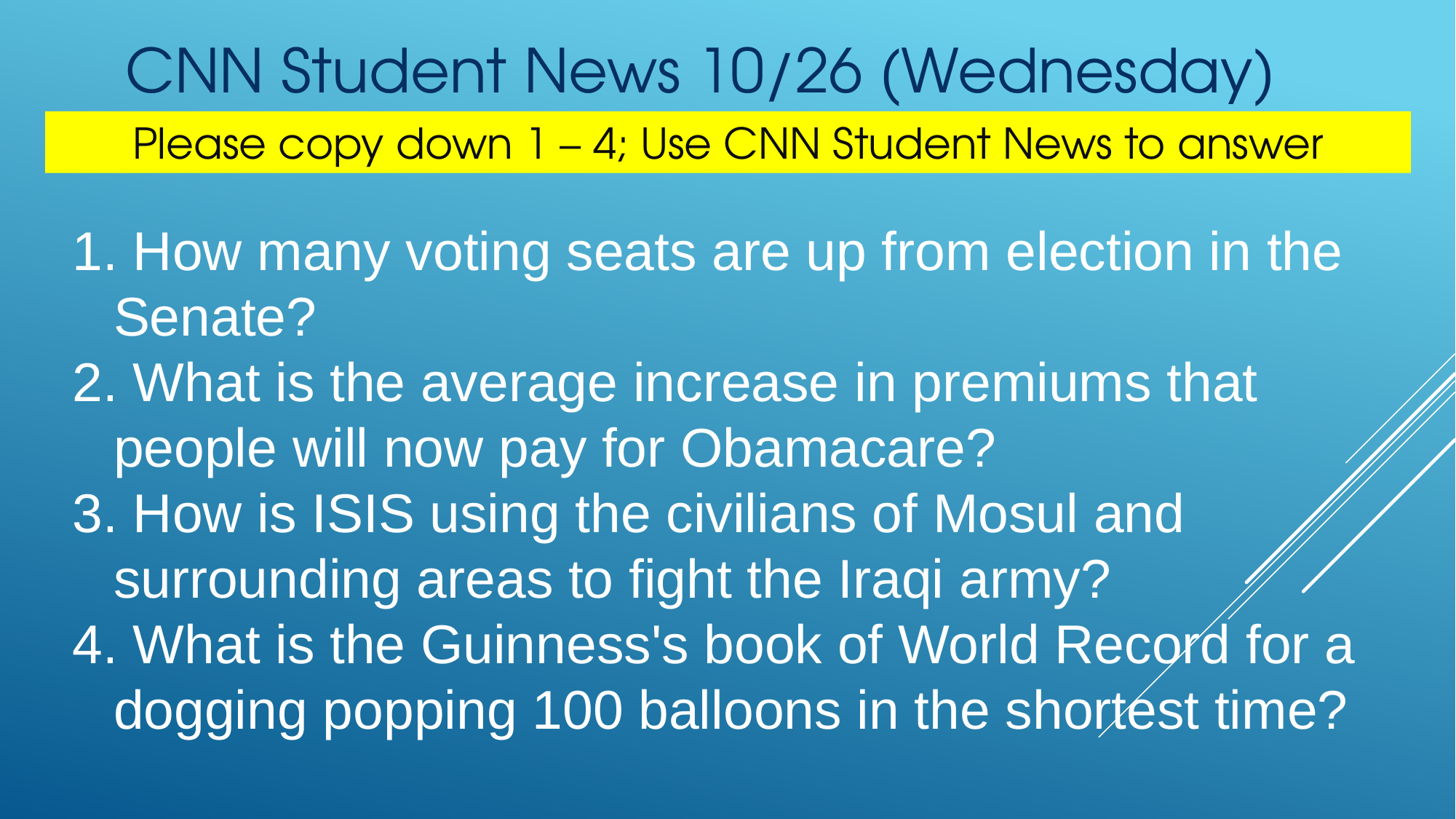

CNN Student News 10/26 (Wednesday)
Please copy down 1 – 4; Use CNN Student News to answer

 How many voting seats are up from election in the Senate?
 What is the average increase in premiums that people will now pay for Obamacare?
 How is ISIS using the civilians of Mosul and surrounding areas to fight the Iraqi army?
 What is the Guinness's book of World Record for a dogging popping 100 balloons in the shortest time?